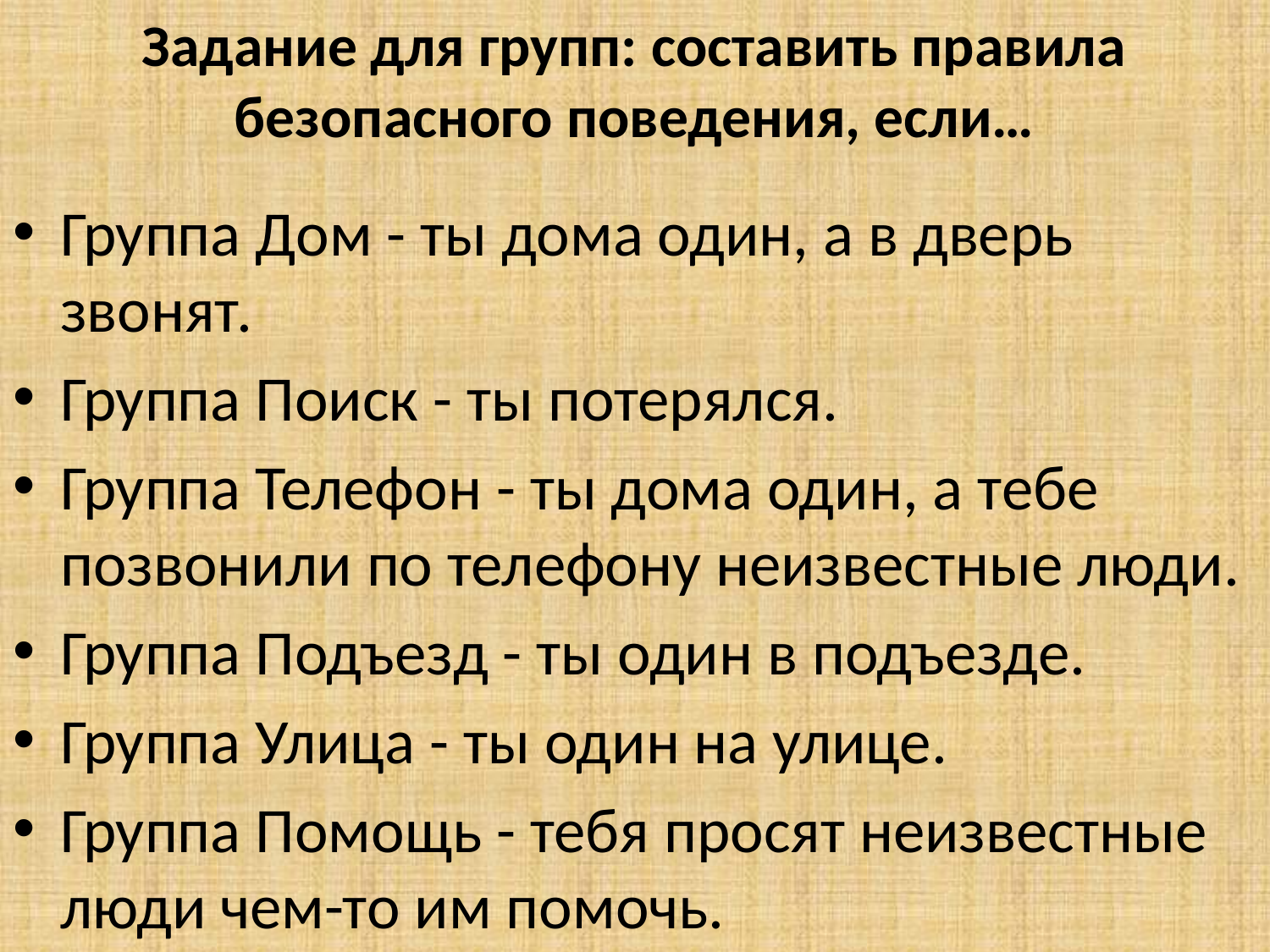

# Задание для групп: составить правила безопасного поведения, если…
Группа Дом - ты дома один, а в дверь звонят.
Группа Поиск - ты потерялся.
Группа Телефон - ты дома один, а тебе позвонили по телефону неизвестные люди.
Группа Подъезд - ты один в подъезде.
Группа Улица - ты один на улице.
Группа Помощь - тебя просят неизвестные люди чем-то им помочь.